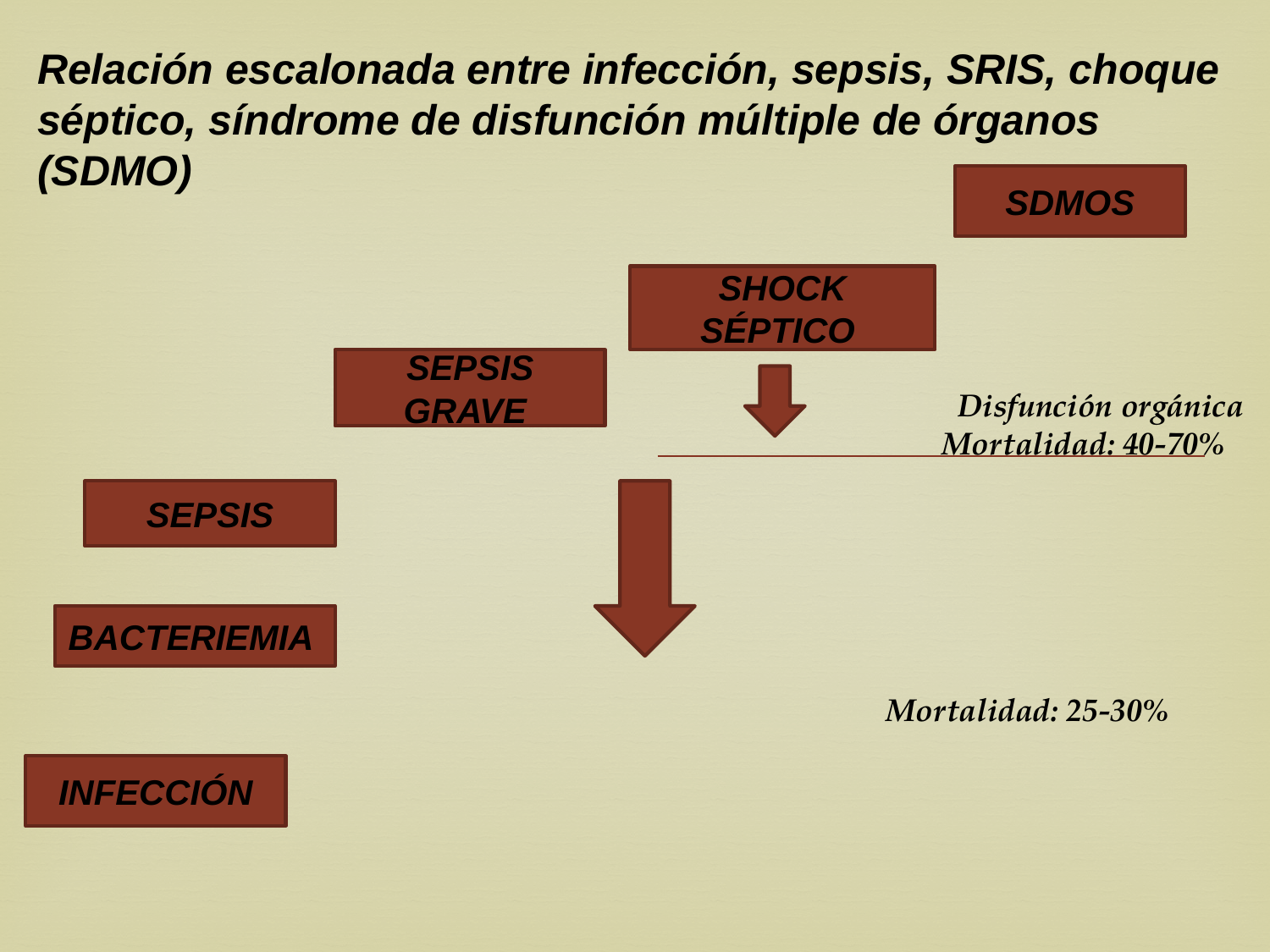

Relación escalonada entre infección, sepsis, SRIS, choque séptico, síndrome de disfunción múltiple de órganos (SDMO)

                                                                                                               Disfunción orgánica
                                                                                                             Mortalidad: 40-70%

                                                                                                      Mortalidad: 25-30%

SDMOS
SHOCK SÉPTICO
SEPSIS GRAVE

SEPSIS

BACTERIEMIA
INFECCIÓN